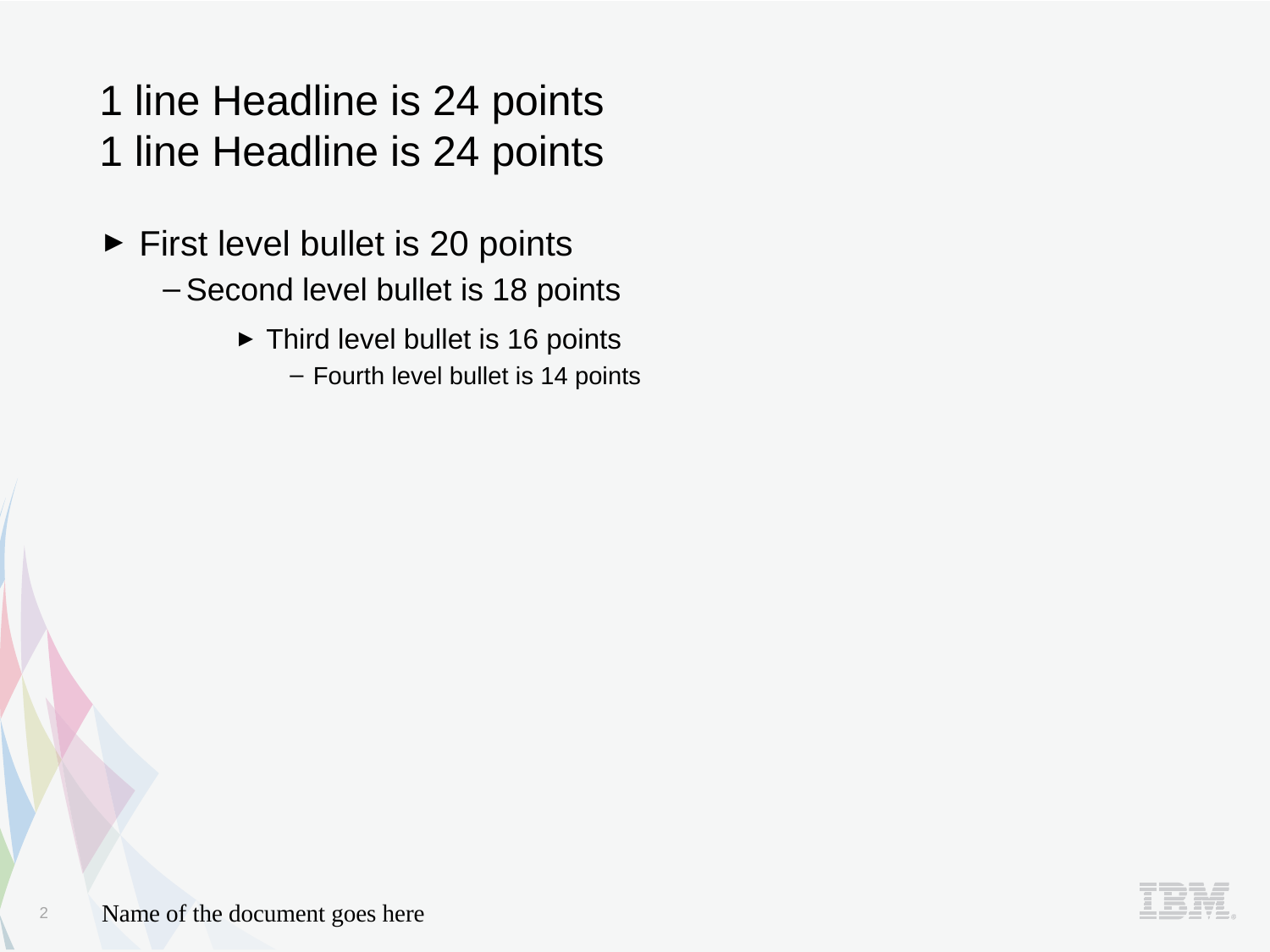

# 1 line Headline is 24 points 1 line Headline is 24 points
First level bullet is 20 points
Second level bullet is 18 points
Third level bullet is 16 points
Fourth level bullet is 14 points
2
Name of the document goes here